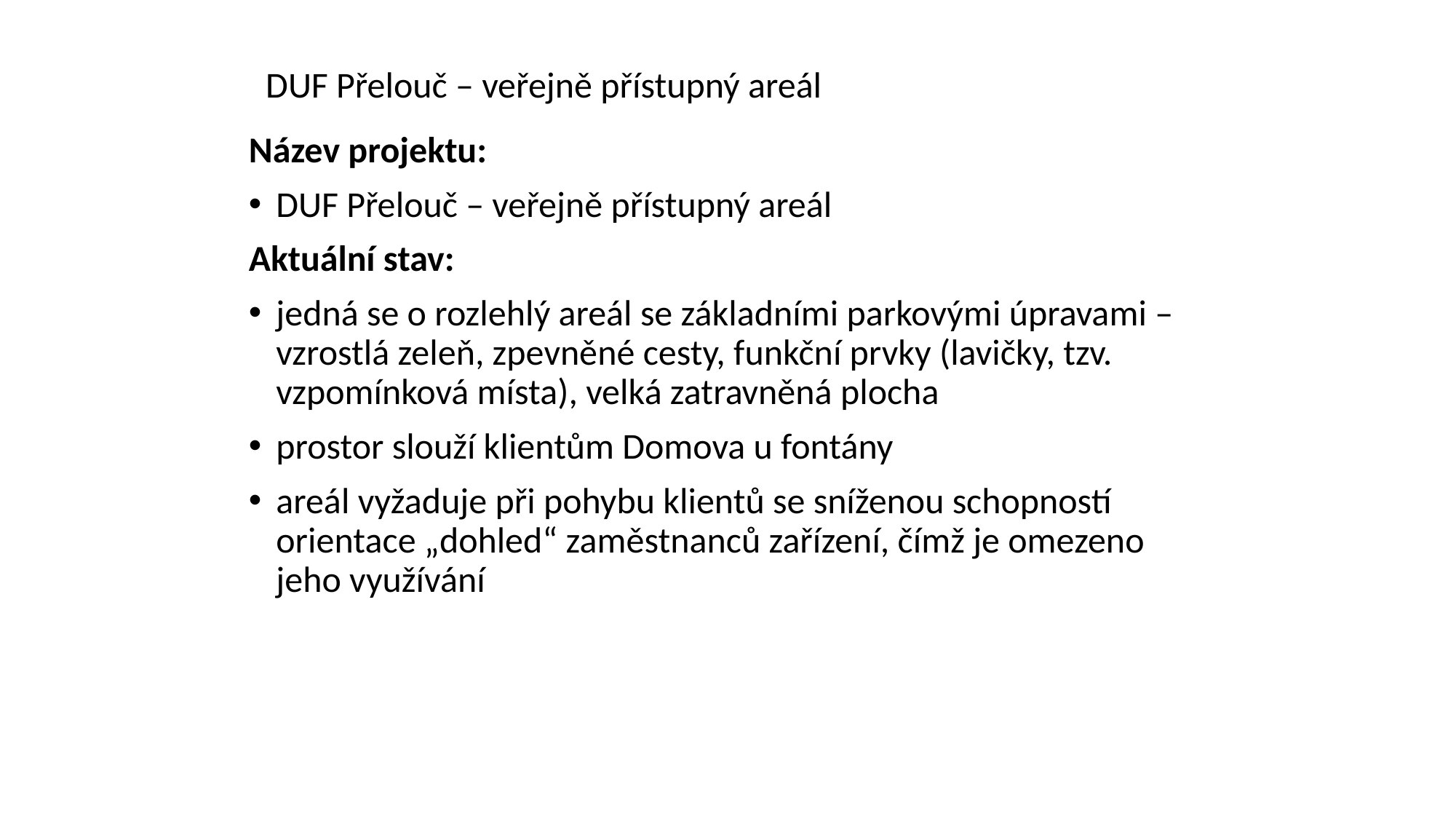

# DUF Přelouč – veřejně přístupný areál
Název projektu:
DUF Přelouč – veřejně přístupný areál
Aktuální stav:
jedná se o rozlehlý areál se základními parkovými úpravami – vzrostlá zeleň, zpevněné cesty, funkční prvky (lavičky, tzv. vzpomínková místa), velká zatravněná plocha
prostor slouží klientům Domova u fontány
areál vyžaduje při pohybu klientů se sníženou schopností orientace „dohled“ zaměstnanců zařízení, čímž je omezeno jeho využívání